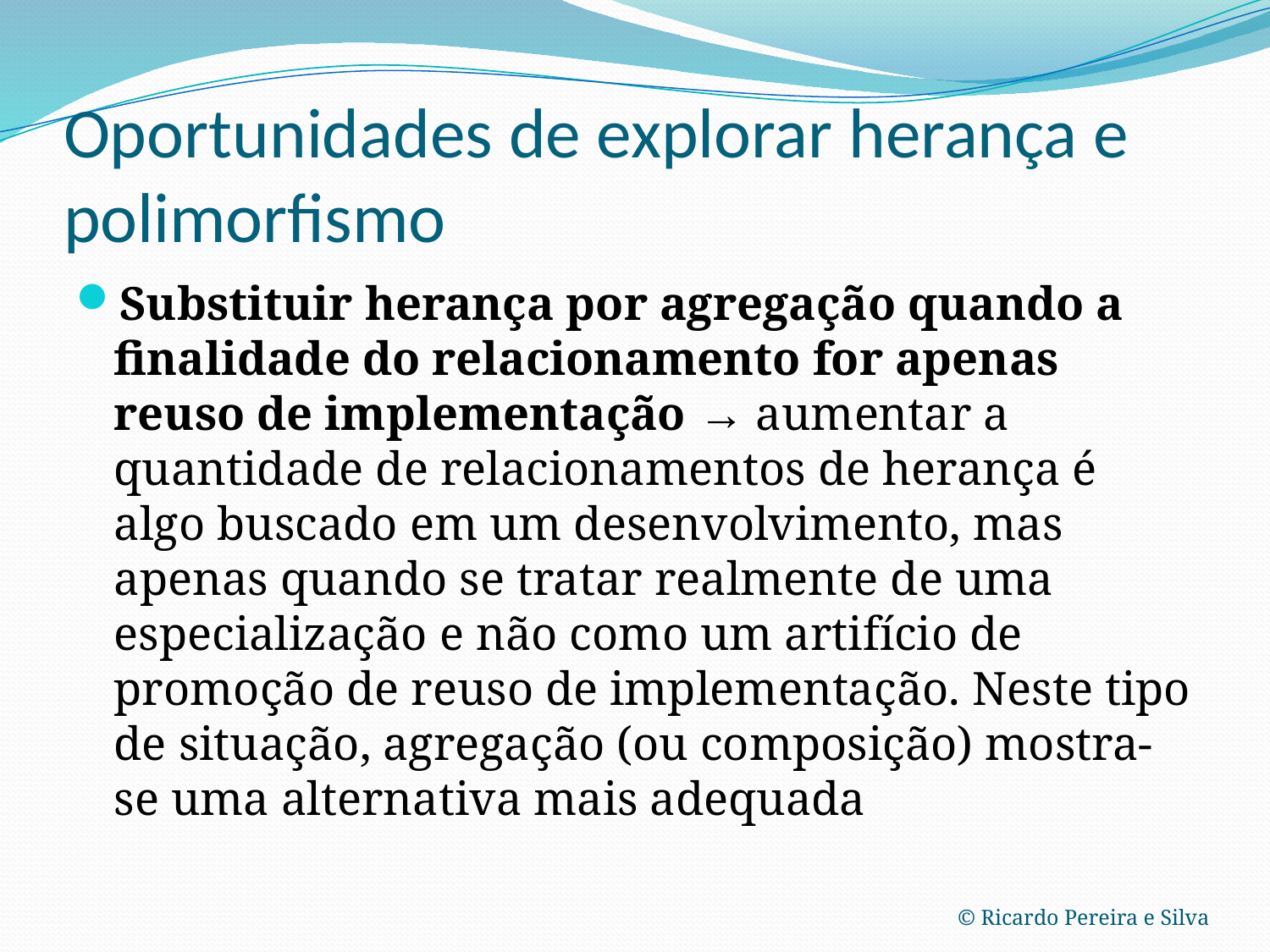

# Oportunidades de explorar herança e polimorfismo
Substituir herança por agregação quando a finalidade do relacionamento for apenas reuso de implementação → aumentar a quantidade de relacionamentos de herança é algo buscado em um desenvolvimento, mas apenas quando se tratar realmente de uma especialização e não como um artifício de promoção de reuso de implementação. Neste tipo de situação, agregação (ou composição) mostra-se uma alternativa mais adequada
© Ricardo Pereira e Silva